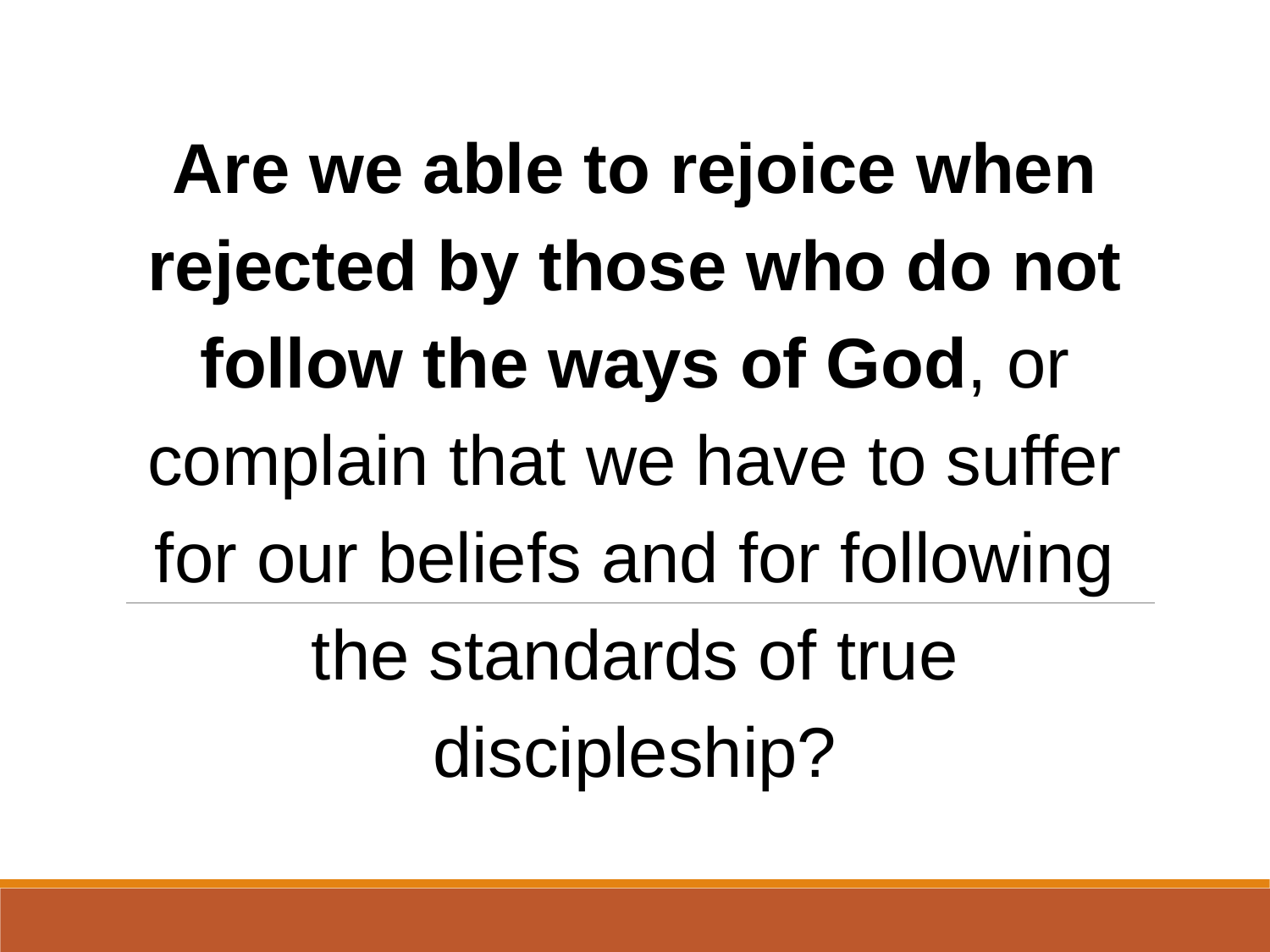

Are we able to rejoice when rejected by those who do not follow the ways of God, or complain that we have to suffer for our beliefs and for following the standards of true discipleship?